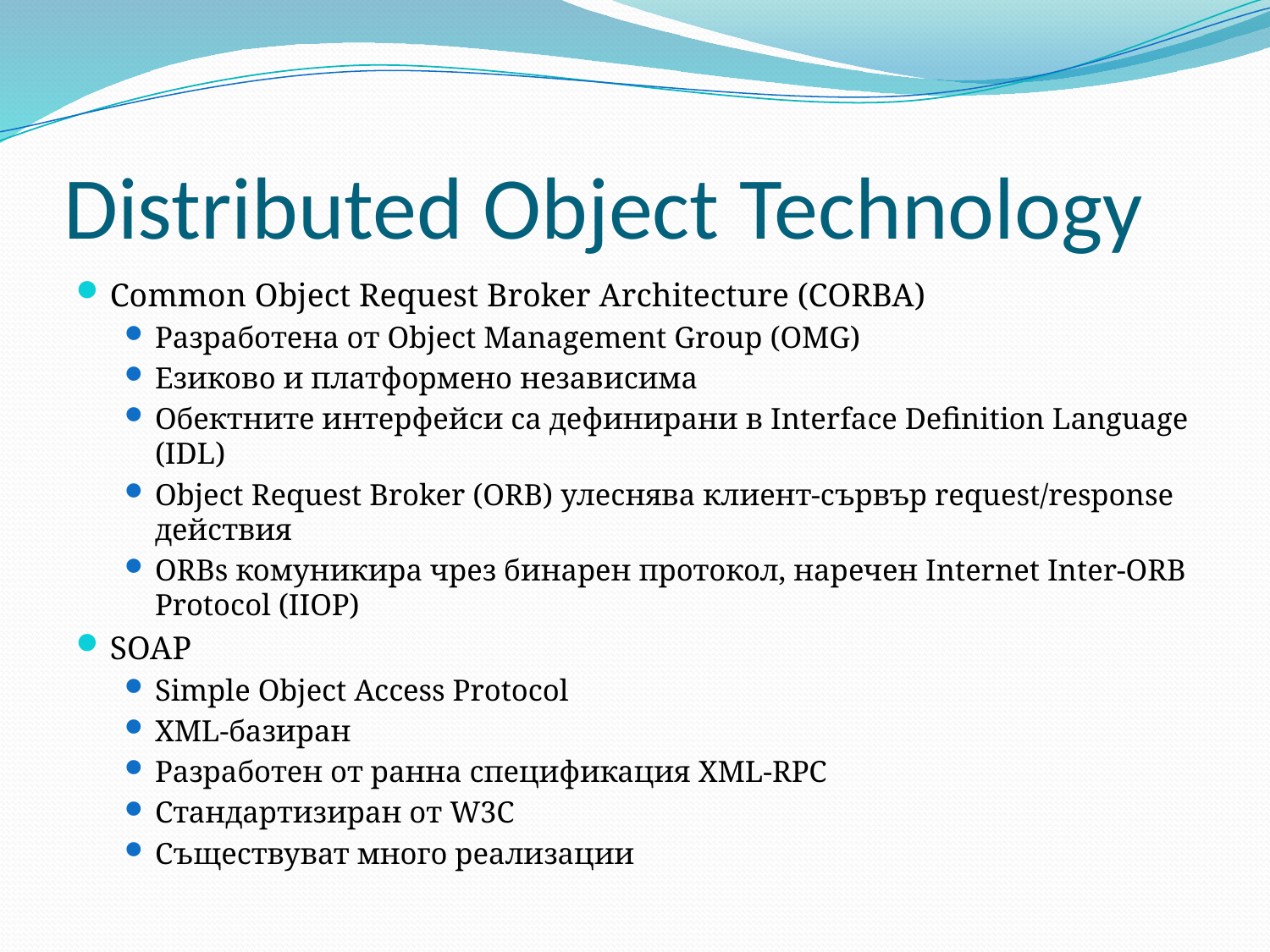

# Distributed Object Technology
Common Object Request Broker Architecture (CORBA)
Разработена от Object Management Group (OMG)
Езиково и платформено независима
Обектните интерфейси са дефинирани в Interface Definition Language (IDL)
Object Request Broker (ORB) улеснява клиент-сървър request/response действия
ORBs комуникира чрез бинарен протокол, наречен Internet Inter-ORB Protocol (IIOP)
SOAP
Simple Object Access Protocol
XML-базиран
Разработен от ранна спецификация XML-RPC
Стандартизиран от W3C
Съществуват много реализации